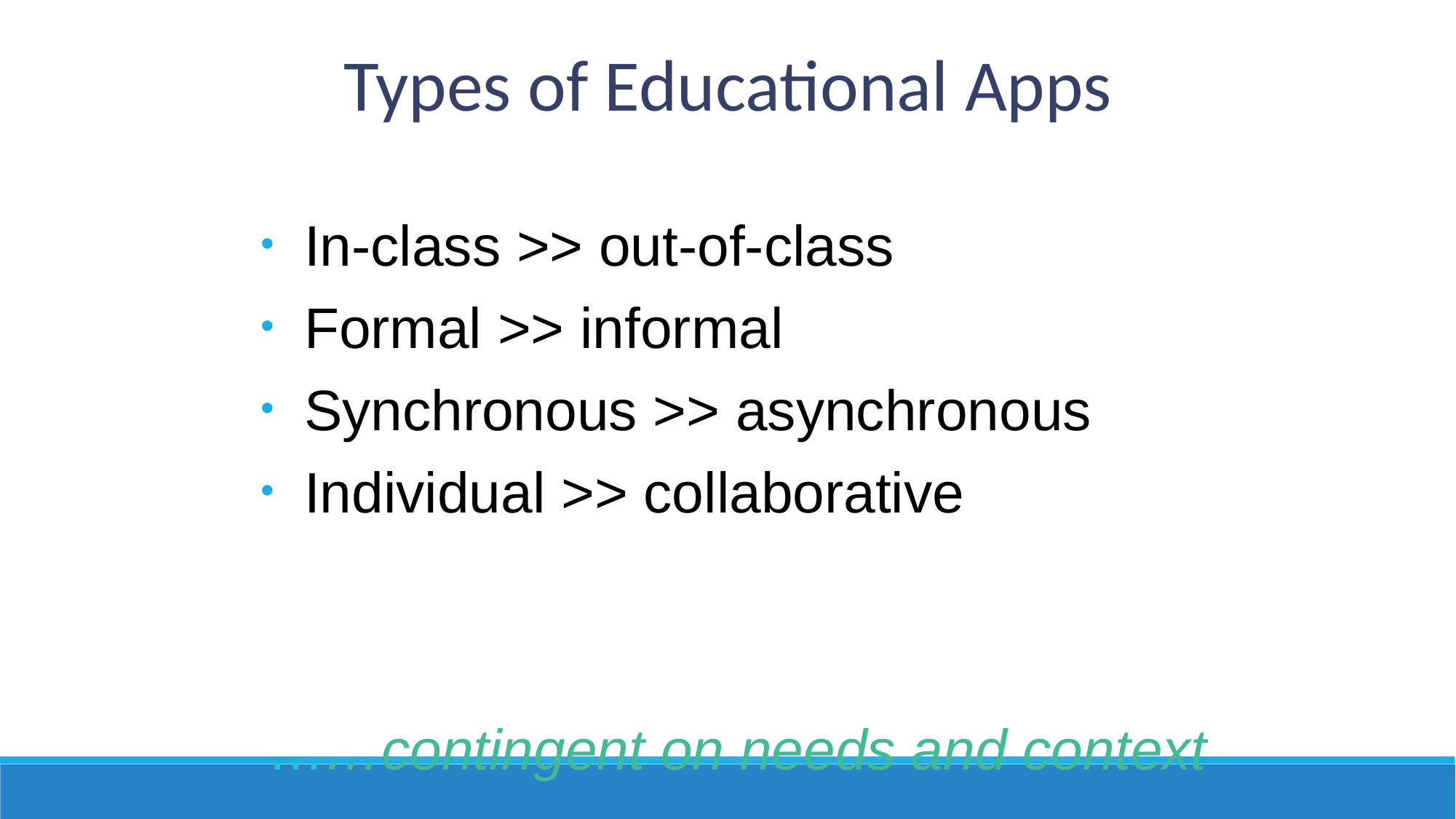

Types of Educational Apps

In-class >> out-of-class
Formal >> informal
Synchronous >> asynchronous
Individual >> collaborative

……contingent on needs and context